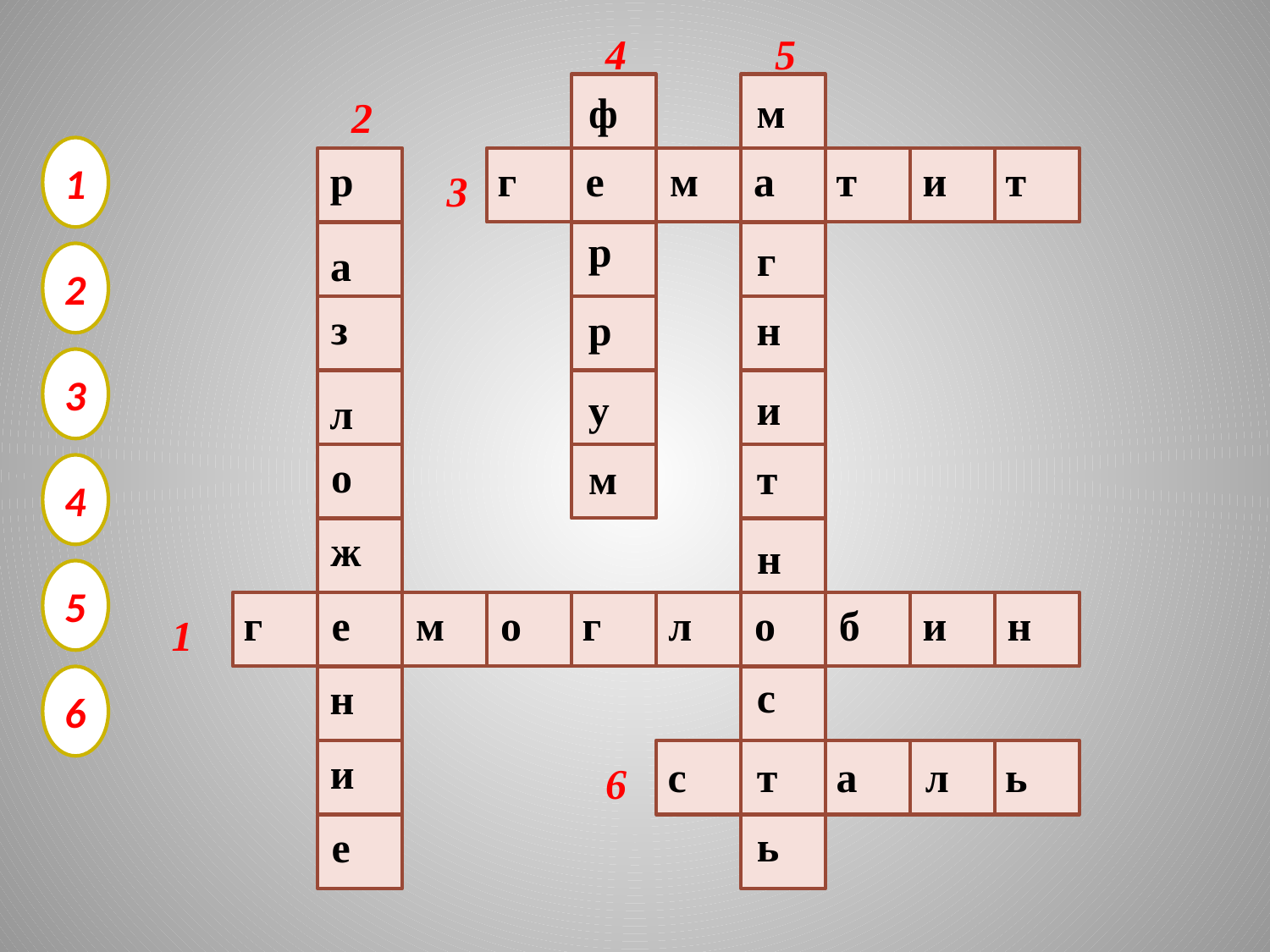

4
5

ф
м
2
1

р

г

е

м

а

т

и

т
3
р

г
а
2

з

р
н
3

у
и
л

о

м
т
4

ж

н
5

г

е

м

о

г

л

о

б

и

н
1
с
6

н

и

с
т
а
л
ь
6
ь

е